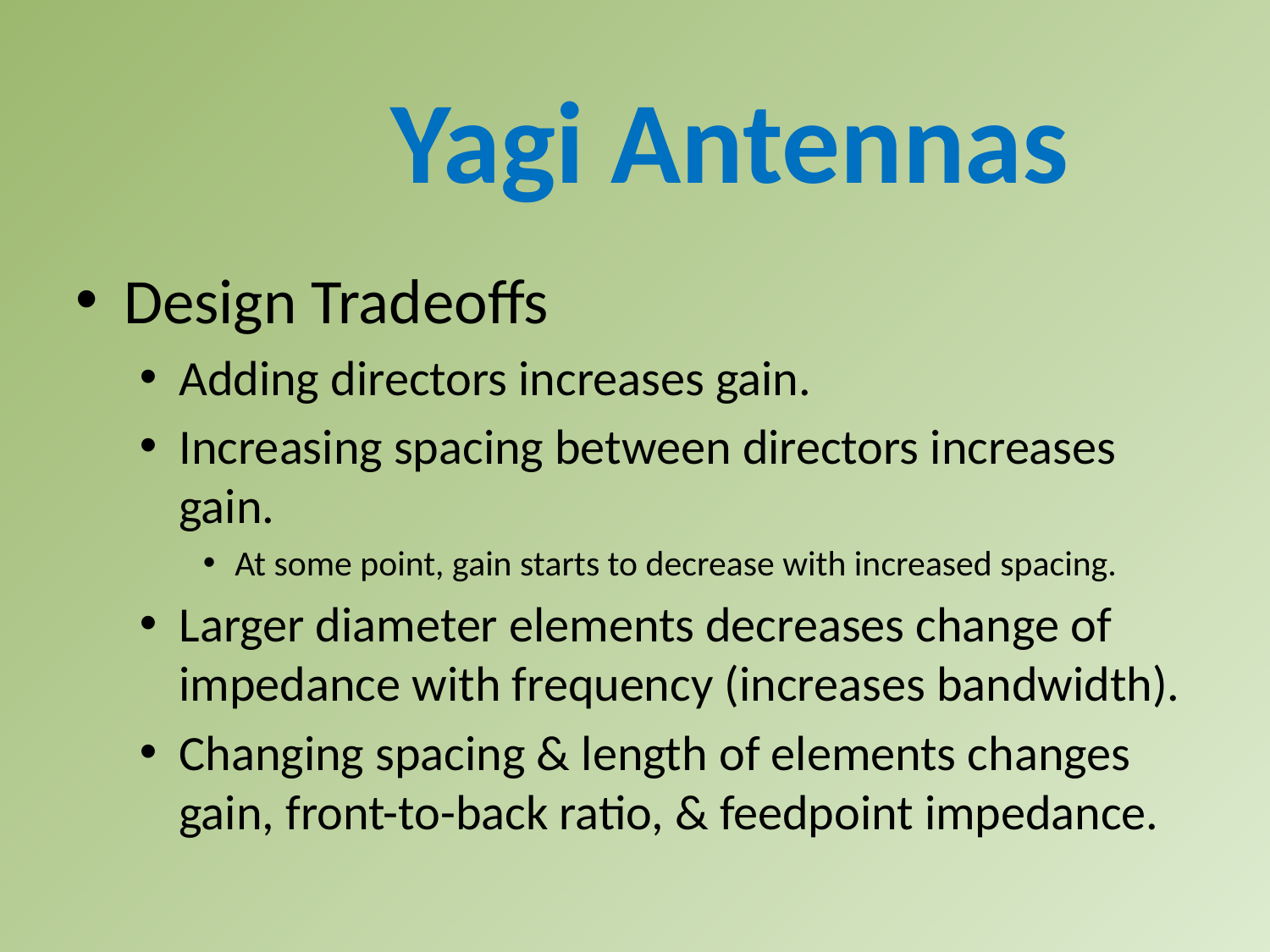

Yagi Antennas
Design Tradeoffs
Adding directors increases gain.
Increasing spacing between directors increases gain.
At some point, gain starts to decrease with increased spacing.
Larger diameter elements decreases change of impedance with frequency (increases bandwidth).
Changing spacing & length of elements changes gain, front-to-back ratio, & feedpoint impedance.